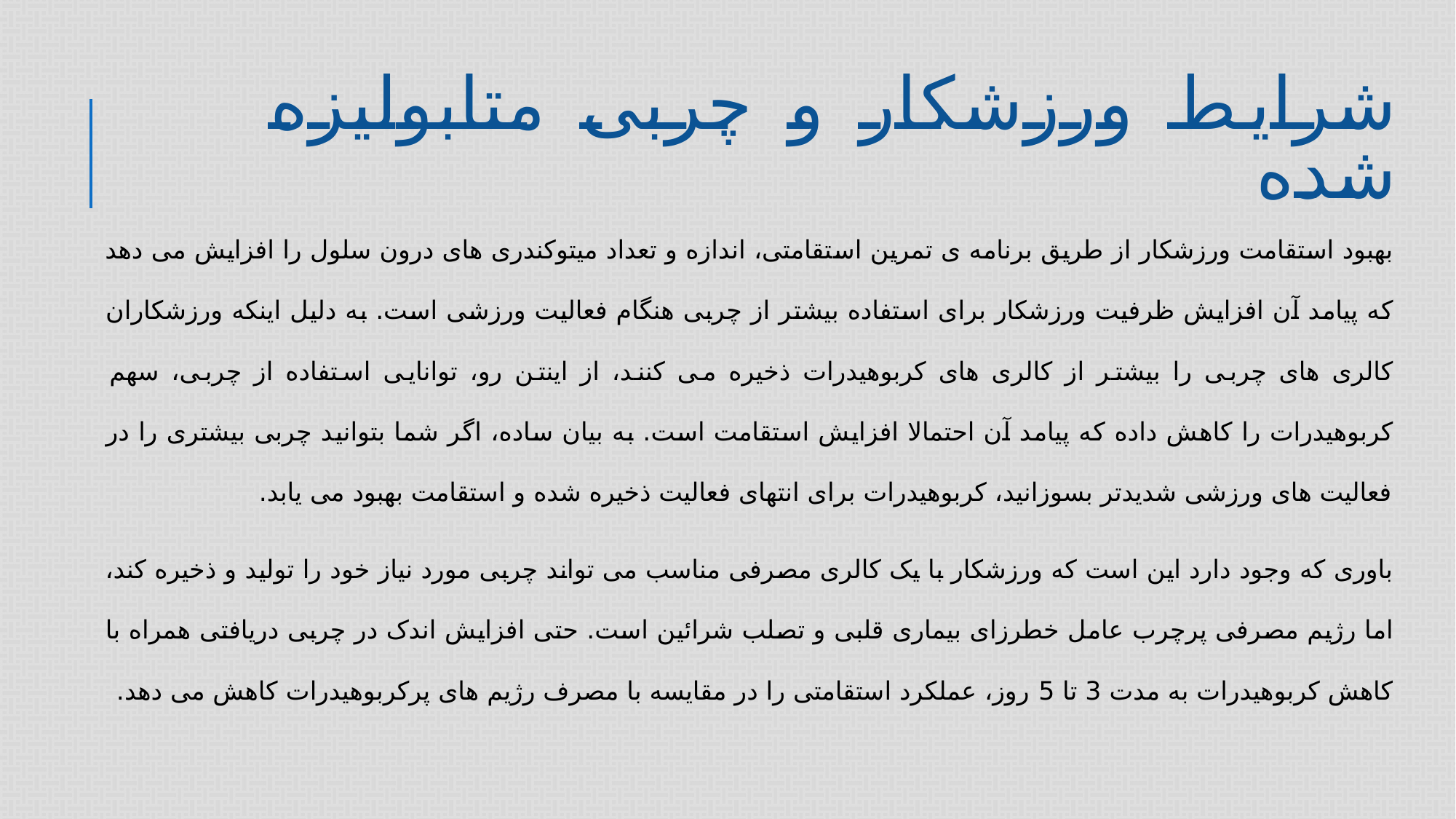

# شرایط ورزشکار و چربی متابولیزه شده
بهبود استقامت ورزشکار از طریق برنامه ی تمرین استقامتی، اندازه و تعداد میتوکندری های درون سلول را افزایش می دهد که پیامد آن افزایش ظرفیت ورزشکار برای استفاده بیشتر از چربی هنگام فعالیت ورزشی است. به دلیل اینکه ورزشکاران کالری های چربی را بیشتر از کالری های کربوهیدرات ذخیره می کنند، از اینتن رو، توانایی استفاده از چربی، سهم کربوهیدرات را کاهش داده که پیامد آن احتمالا افزایش استقامت است. به بیان ساده، اگر شما بتوانید چربی بیشتری را در فعالیت های ورزشی شدیدتر بسوزانید، کربوهیدرات برای انتهای فعالیت ذخیره شده و استقامت بهبود می یابد.
باوری که وجود دارد این است که ورزشکار با یک کالری مصرفی مناسب می تواند چربی مورد نیاز خود را تولید و ذخیره کند، اما رژیم مصرفی پرچرب عامل خطرزای بیماری قلبی و تصلب شرائین است. حتی افزایش اندک در چربی دریافتی همراه با کاهش کربوهیدرات به مدت 3 تا 5 روز، عملکرد استقامتی را در مقایسه با مصرف رژیم های پرکربوهیدرات کاهش می دهد.